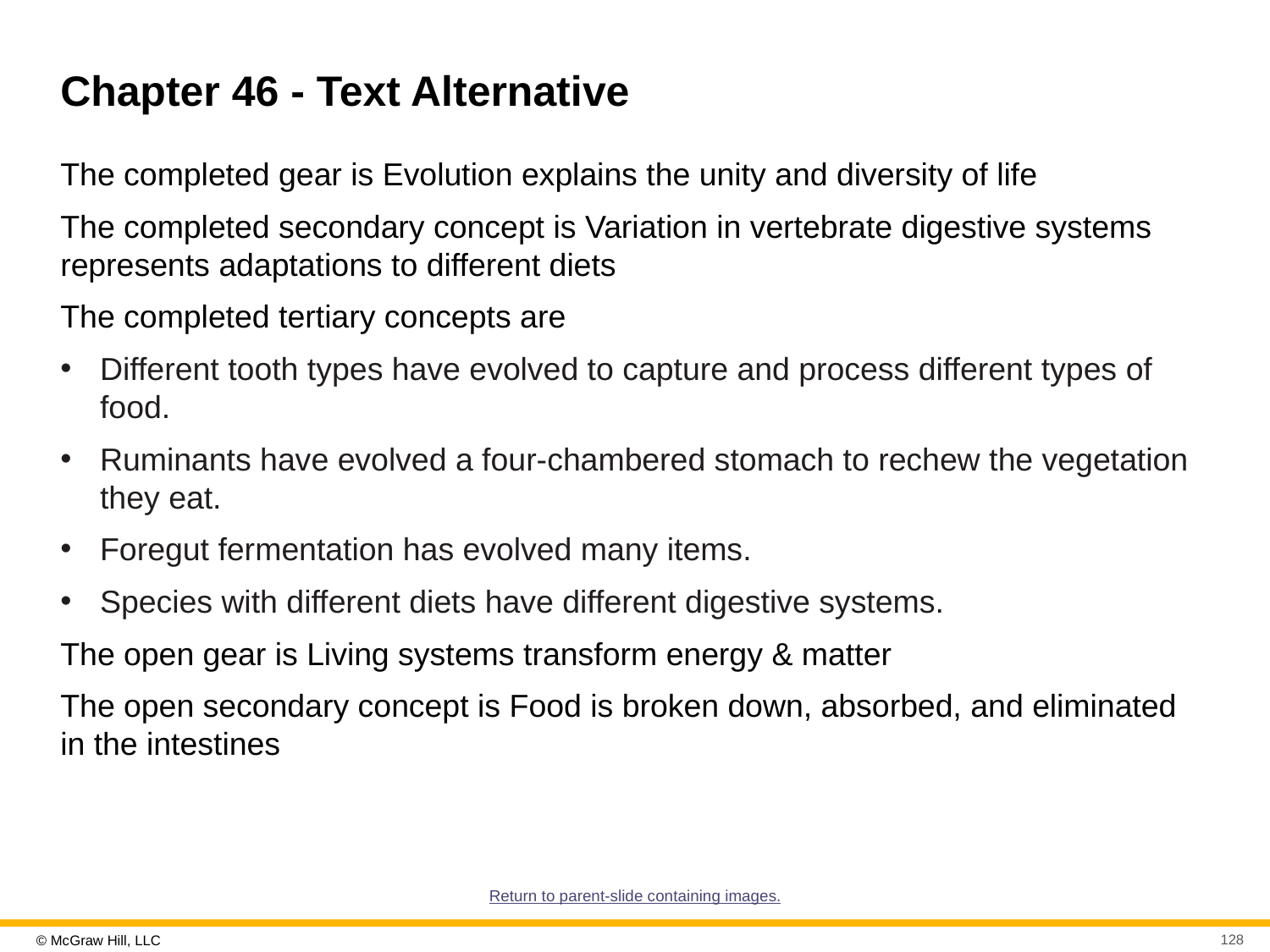

# Chapter 46 - Text Alternative
The completed gear is Evolution explains the unity and diversity of life
The completed secondary concept is Variation in vertebrate digestive systems represents adaptations to different diets
The completed tertiary concepts are
Different tooth types have evolved to capture and process different types of food.
Ruminants have evolved a four-chambered stomach to rechew the vegetation they eat.
Foregut fermentation has evolved many items.
Species with different diets have different digestive systems.
The open gear is Living systems transform energy & matter
The open secondary concept is Food is broken down, absorbed, and eliminated in the intestines
Return to parent-slide containing images.
128